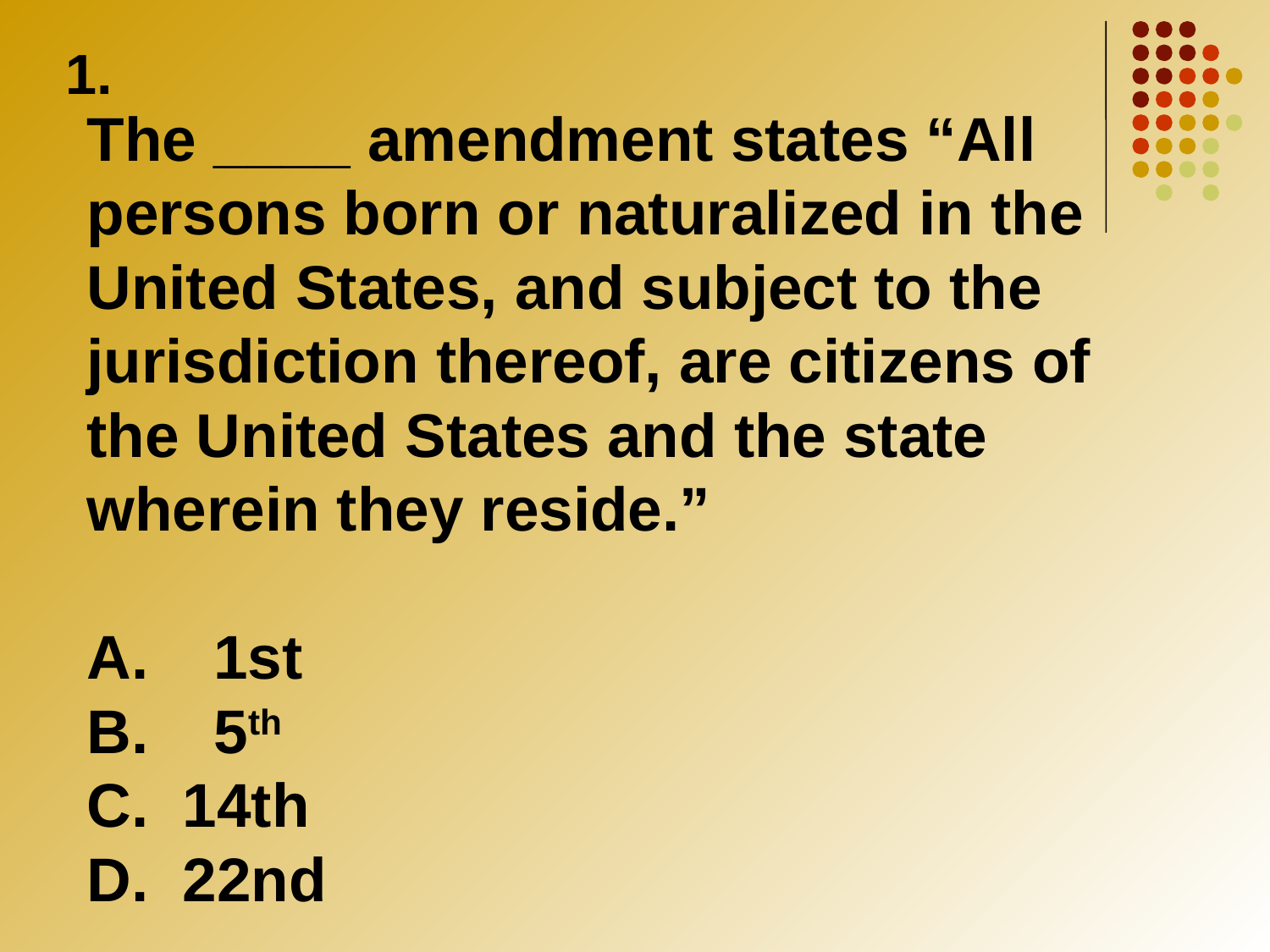

1.
# The ____ amendment states “All persons born or naturalized in the United States, and subject to the jurisdiction thereof, are citizens of the United States and the state wherein they reside.” A.	1st B.	5th C.  14th D.  22nd